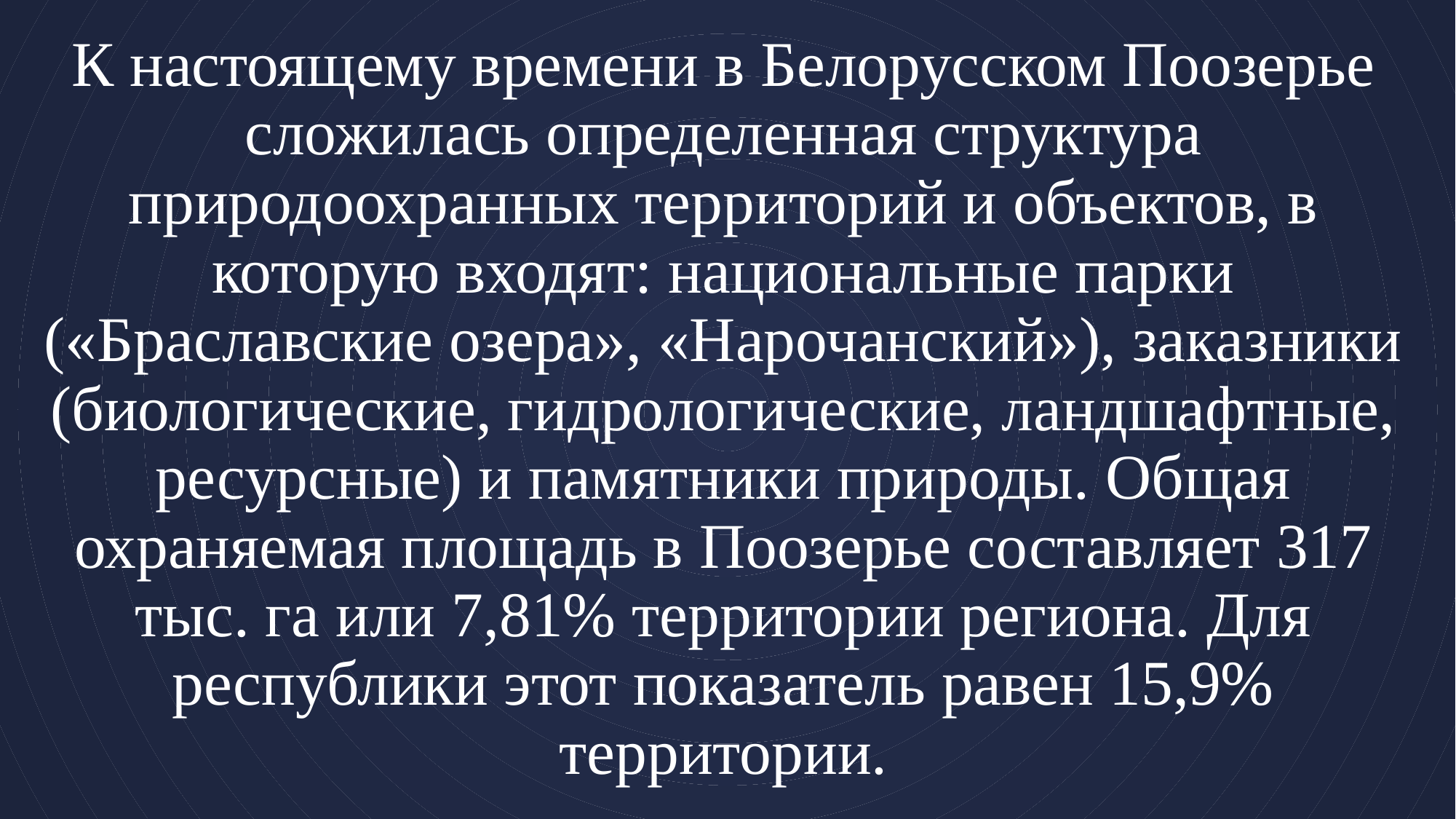

# К настоящему времени в Белорусском Поозерье сложилась определенная структура природоохранных территорий и объектов, в которую входят: национальные парки («Браславские озера», «Нарочанский»), заказники (биологические, гидрологические, ландшафтные, ресурсные) и памятники природы. Общая охраняемая площадь в Поозерье составляет 317 тыс. га или 7,81% территории региона. Для республики этот показатель равен 15,9% территории.